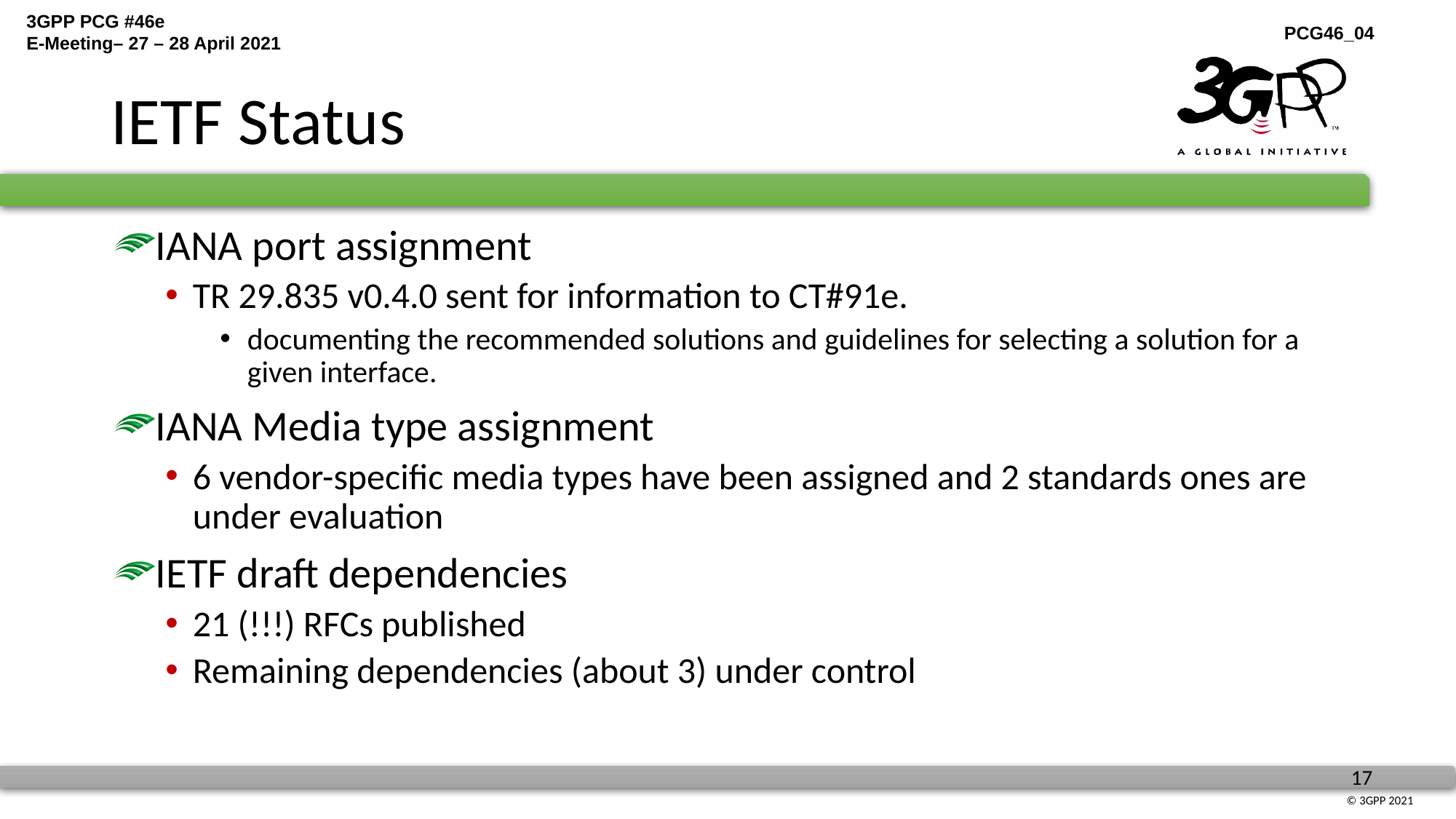

# IETF Status
IANA port assignment
TR 29.835 v0.4.0 sent for information to CT#91e.
documenting the recommended solutions and guidelines for selecting a solution for a given interface.
IANA Media type assignment
6 vendor-specific media types have been assigned and 2 standards ones are under evaluation
IETF draft dependencies
21 (!!!) RFCs published
Remaining dependencies (about 3) under control